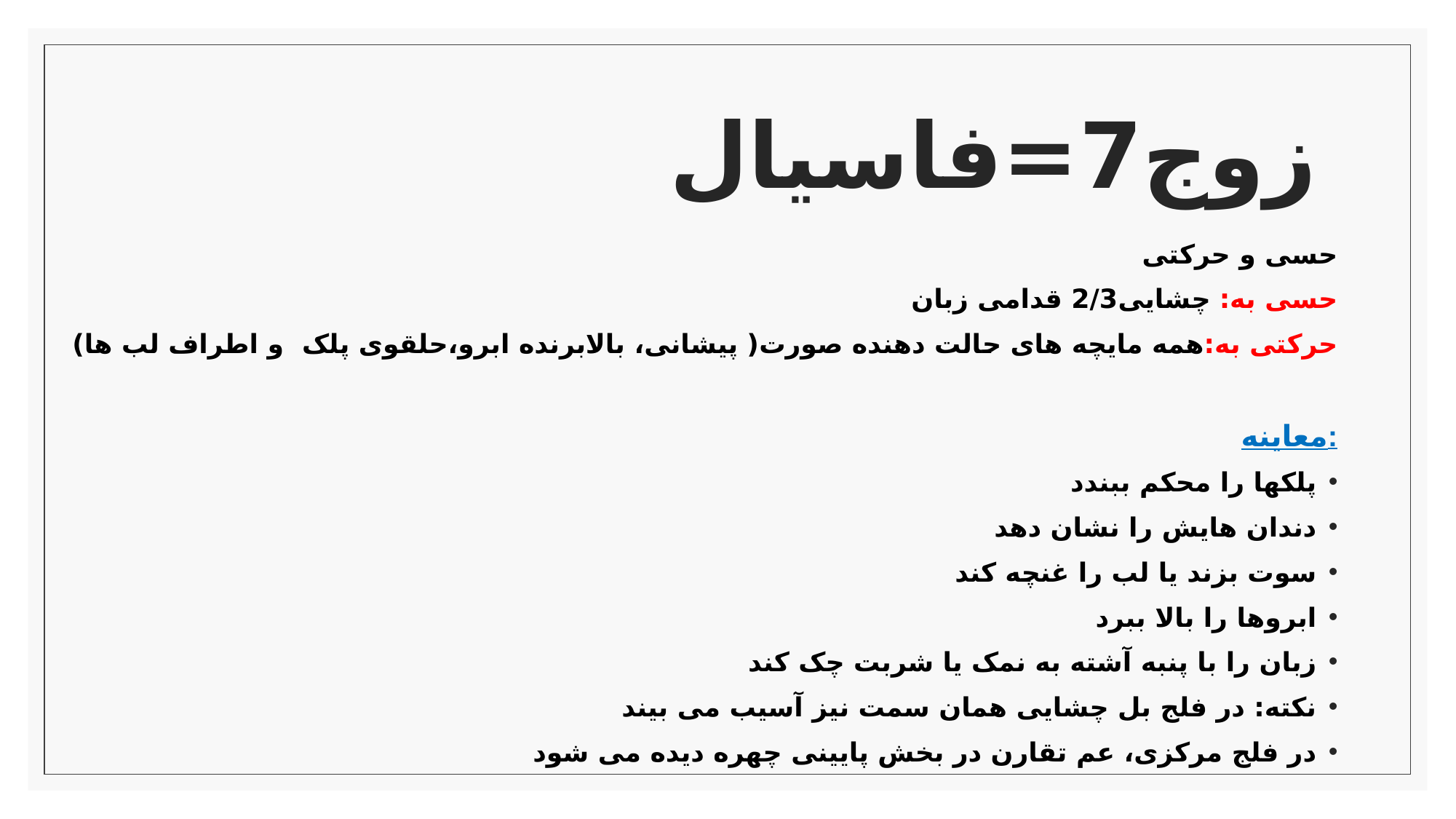

# زوج7=فاسیال
حسی و حرکتی
حسی به: چشایی2/3 قدامی زبان
حرکتی به:همه مایچه های حالت دهنده صورت( پیشانی، بالابرنده ابرو،حلقوی پلک  و اطراف لب ها)

معاینه:
پلکها را محکم ببندد
دندان هایش را نشان دهد
سوت بزند یا لب را غنچه کند
ابروها را بالا ببرد
زبان را با پنبه آشته به نمک یا شربت چک کند
نکته: در فلج بل چشایی همان سمت نیز آسیب می بیند
در فلج مرکزی، عم تقارن در بخش پایینی چهره دیده می شود